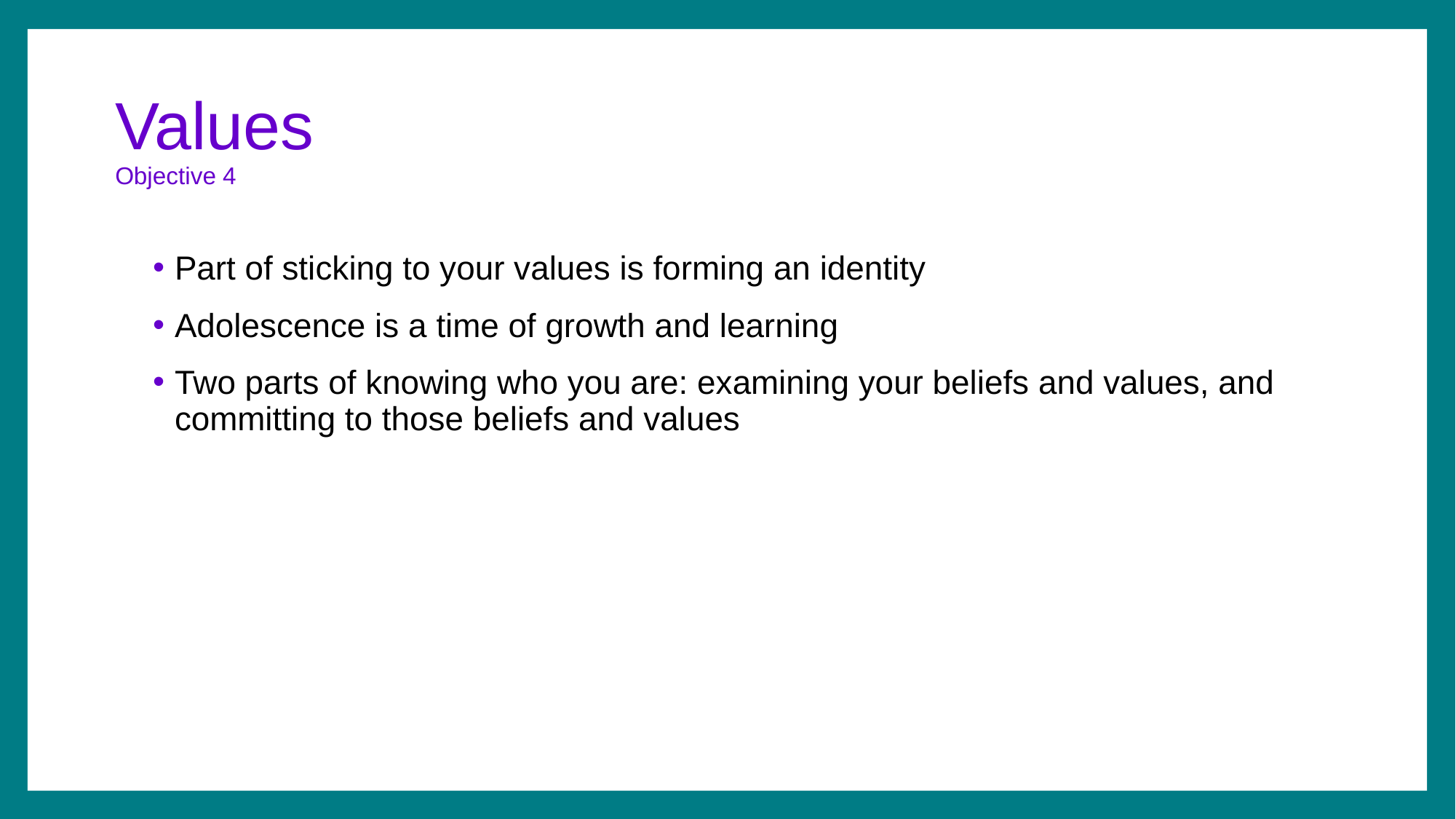

# Values Objective 4
Part of sticking to your values is forming an identity
Adolescence is a time of growth and learning
Two parts of knowing who you are: examining your beliefs and values, and committing to those beliefs and values